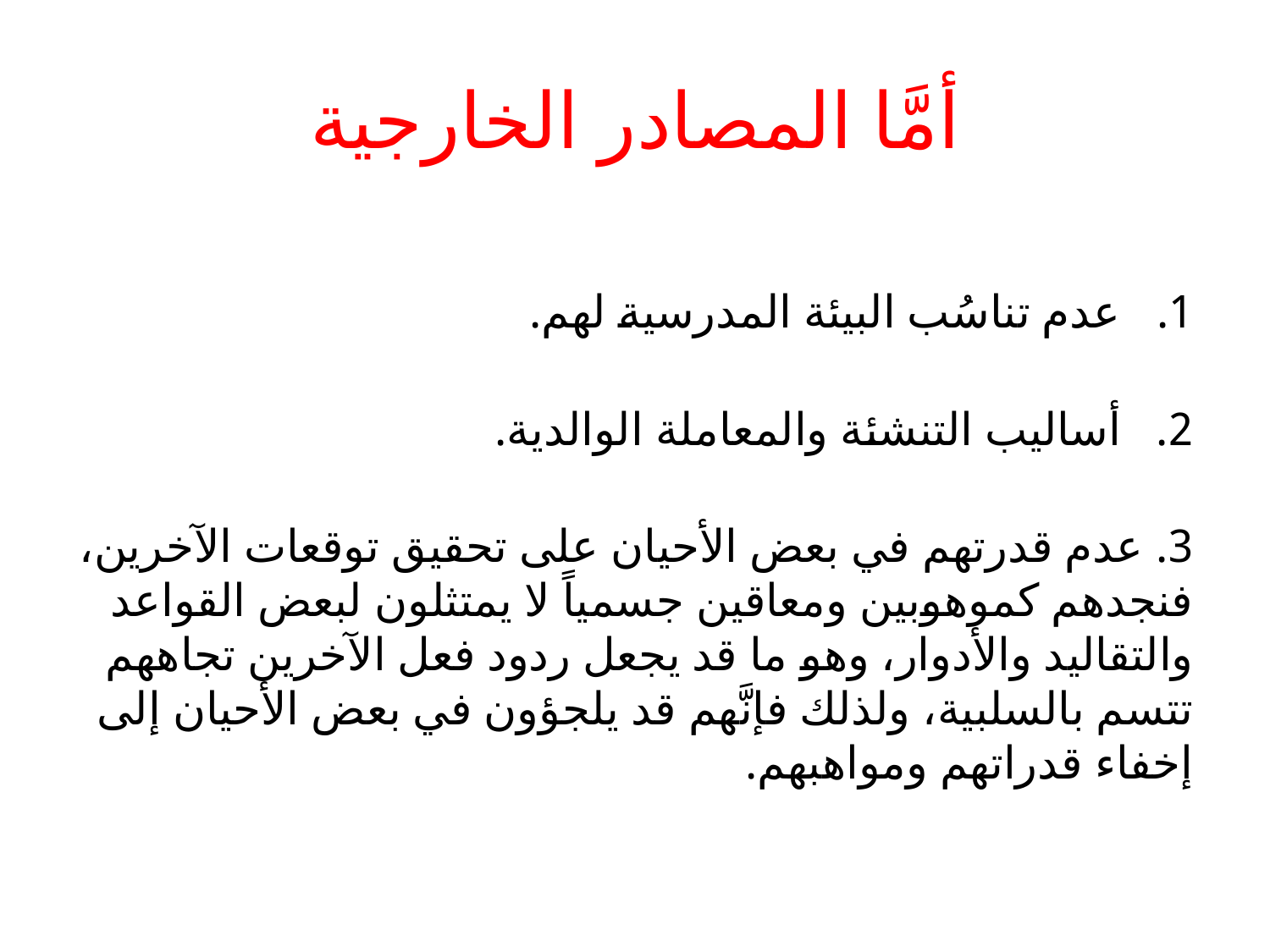

# أمَّا المصادر الخارجية
1.   عدم تناسُب البيئة المدرسية لهم.
2.   أساليب التنشئة والمعاملة الوالدية.
3. عدم قدرتهم في بعض الأحيان على تحقيق توقعات الآخرين، فنجدهم كموهوبين ومعاقين جسمياً لا يمتثلون لبعض القواعد والتقاليد والأدوار، وهو ما قد يجعل ردود فعل الآخرين تجاههم تتسم بالسلبية، ولذلك فإنَّهم قد يلجؤون في بعض الأحيان إلى إخفاء قدراتهم ومواهبهم.